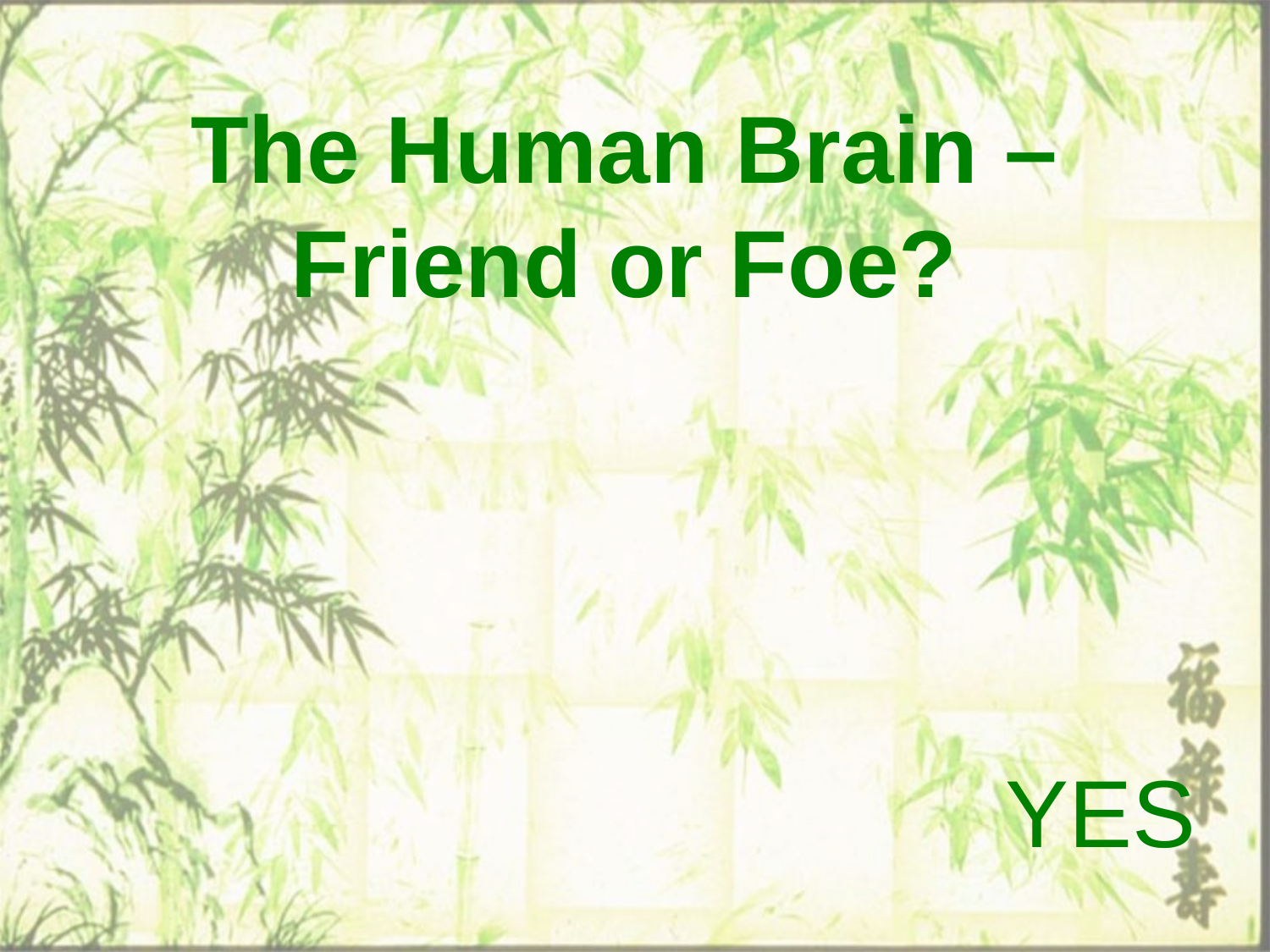

# The Human Brain – Friend or Foe?
YES